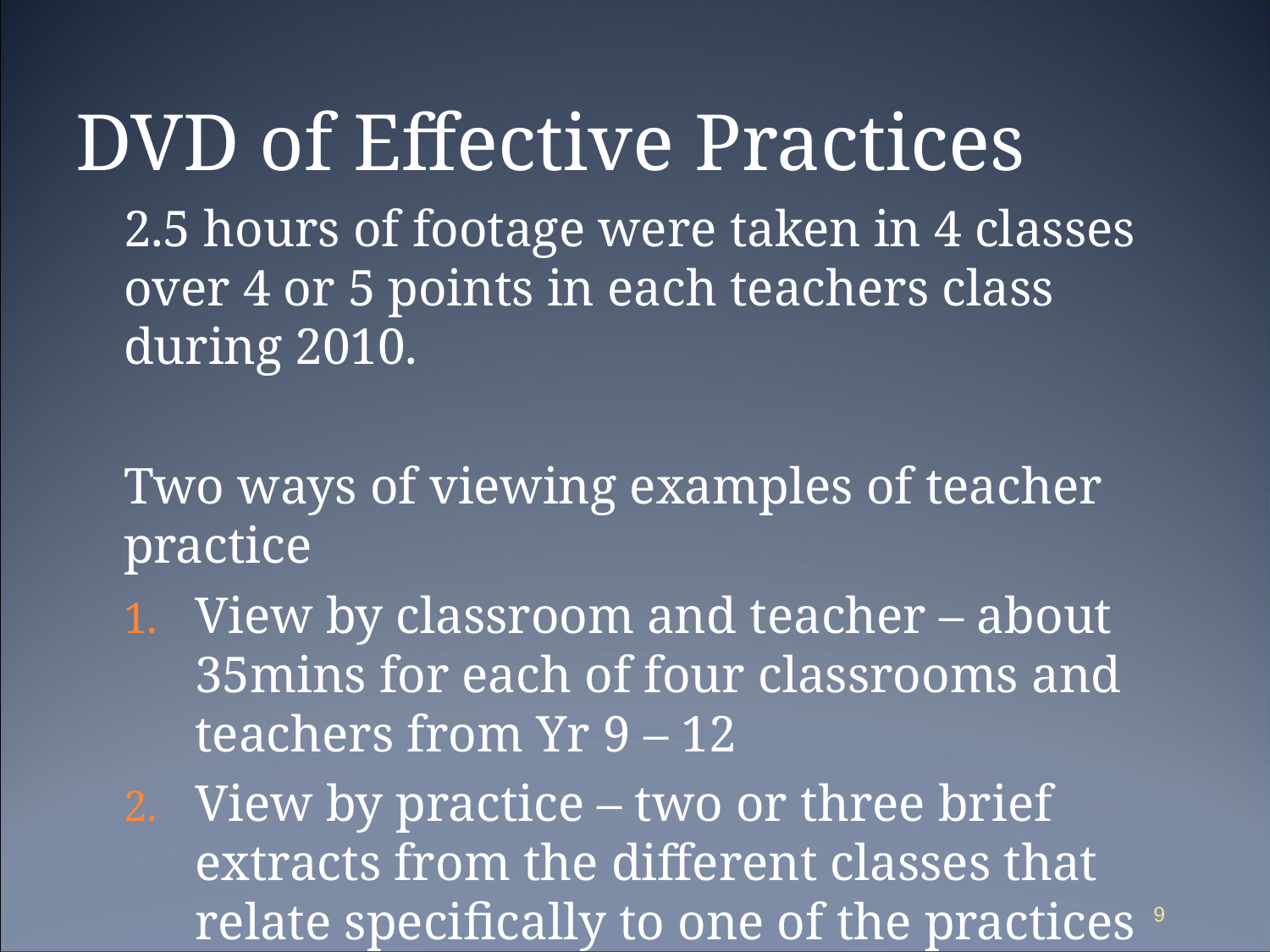

DVD of Effective Practices
2.5 hours of footage were taken in 4 classes over 4 or 5 points in each teachers class during 2010.

Two ways of viewing examples of teacher practice
View by classroom and teacher – about 35mins for each of four classrooms and teachers from Yr 9 – 12
View by practice – two or three brief extracts from the different classes that relate specifically to one of the practices

9